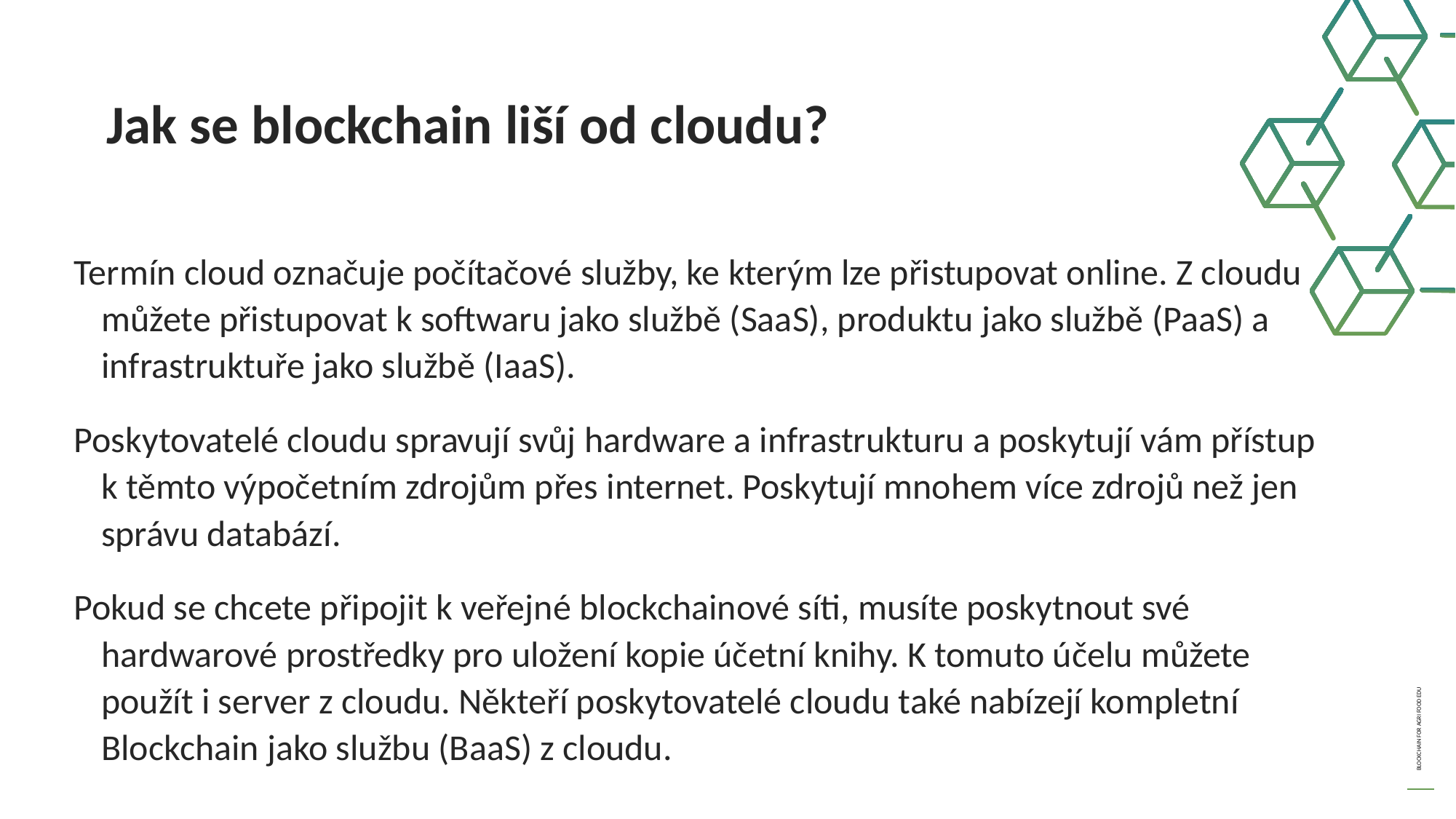

Jak se blockchain liší od cloudu?
Termín cloud označuje počítačové služby, ke kterým lze přistupovat online. Z cloudu můžete přistupovat k softwaru jako službě (SaaS), produktu jako službě (PaaS) a infrastruktuře jako službě (IaaS).
Poskytovatelé cloudu spravují svůj hardware a infrastrukturu a poskytují vám přístup k těmto výpočetním zdrojům přes internet. Poskytují mnohem více zdrojů než jen správu databází.
Pokud se chcete připojit k veřejné blockchainové síti, musíte poskytnout své hardwarové prostředky pro uložení kopie účetní knihy. K tomuto účelu můžete použít i server z cloudu. Někteří poskytovatelé cloudu také nabízejí kompletní Blockchain jako službu (BaaS) z cloudu.